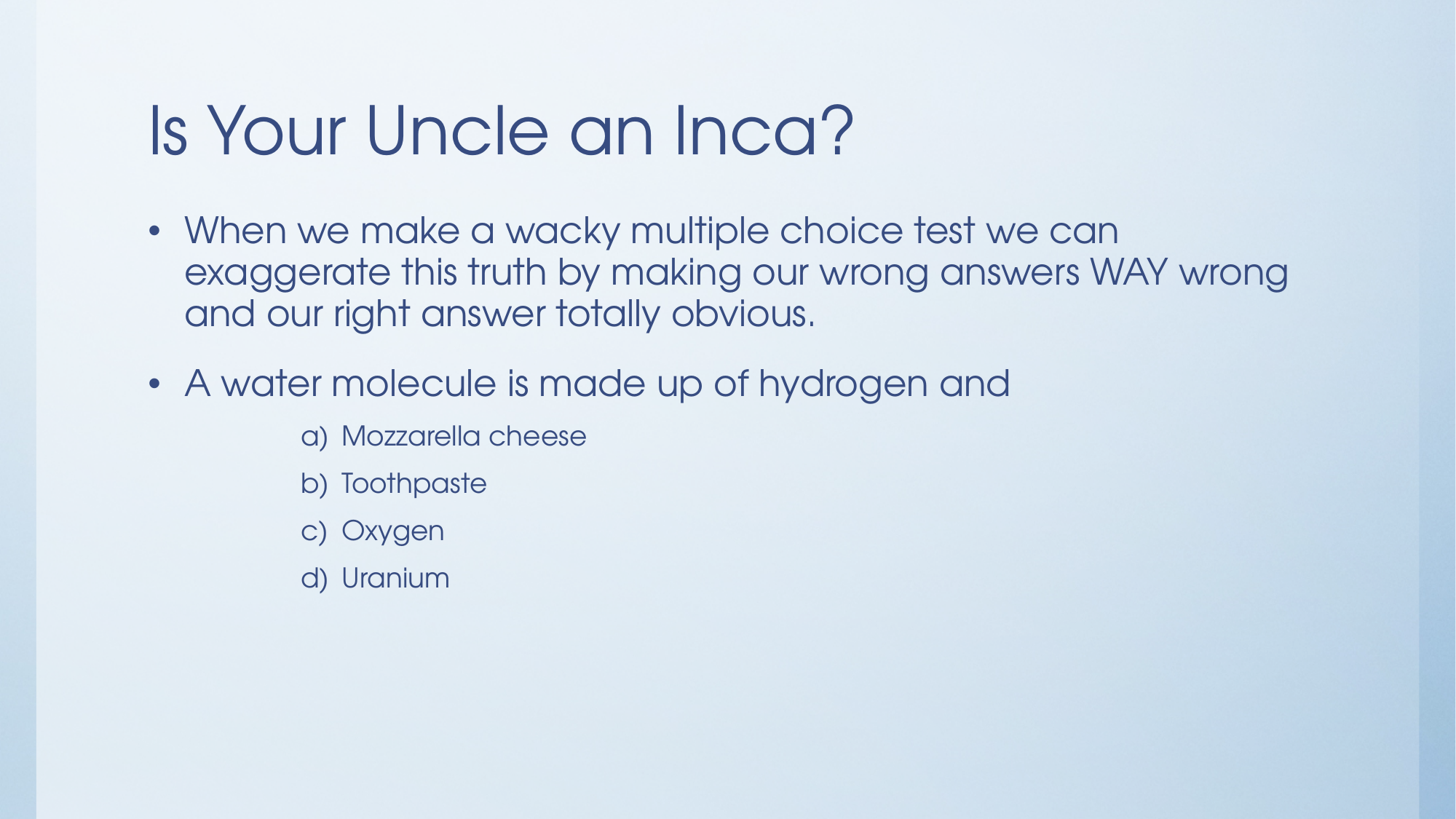

# Is Your Uncle an Inca?
When we make a wacky multiple choice test we can exaggerate this truth by making our wrong answers WAY wrong and our right answer totally obvious.
A water molecule is made up of hydrogen and
Mozzarella cheese
Toothpaste
Oxygen
Uranium